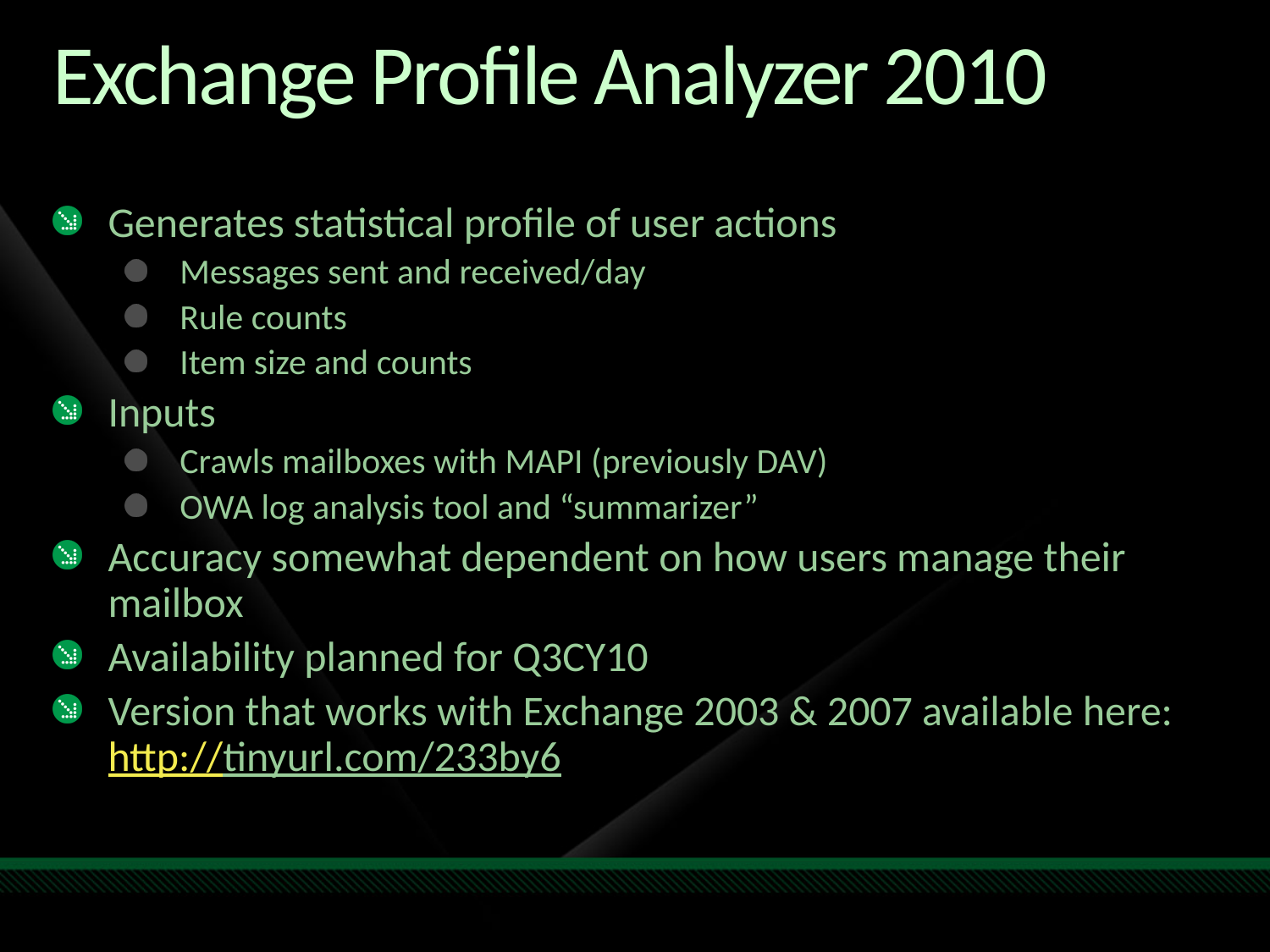

# Exchange Profile Analyzer 2010
Generates statistical profile of user actions
Messages sent and received/day
Rule counts
Item size and counts
Inputs
Crawls mailboxes with MAPI (previously DAV)
OWA log analysis tool and “summarizer”
Accuracy somewhat dependent on how users manage their mailbox
Availability planned for Q3CY10
Version that works with Exchange 2003 & 2007 available here:
http://tinyurl.com/233by6